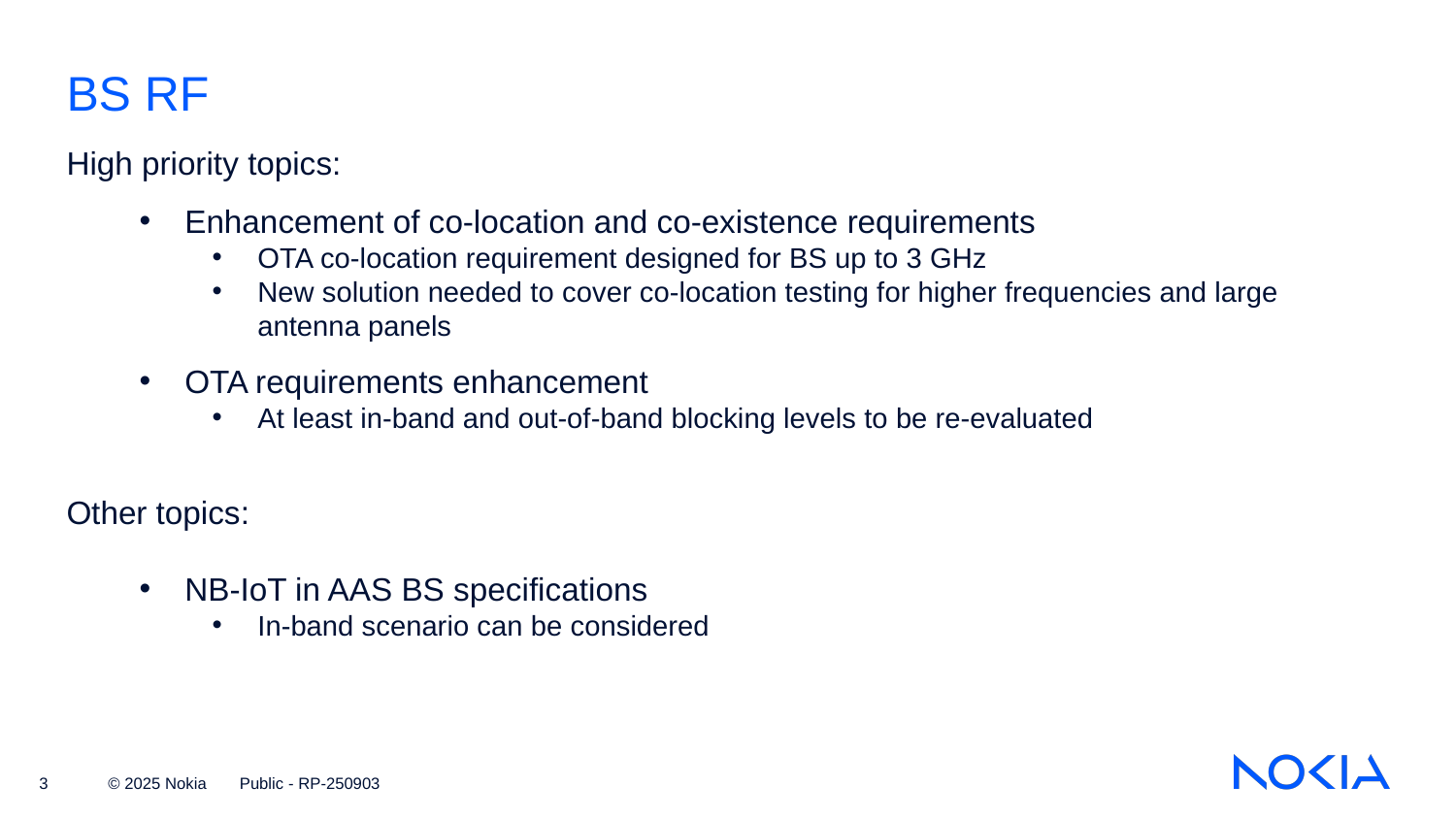

# BS RF
High priority topics:

Enhancement of co-location and co-existence requirements
OTA co-location requirement designed for BS up to 3 GHz
New solution needed to cover co-location testing for higher frequencies and large antenna panels

OTA requirements enhancement
At least in-band and out-of-band blocking levels to be re-evaluated

Other topics:

NB-IoT in AAS BS specifications
In-band scenario can be considered

Public - RP-250903